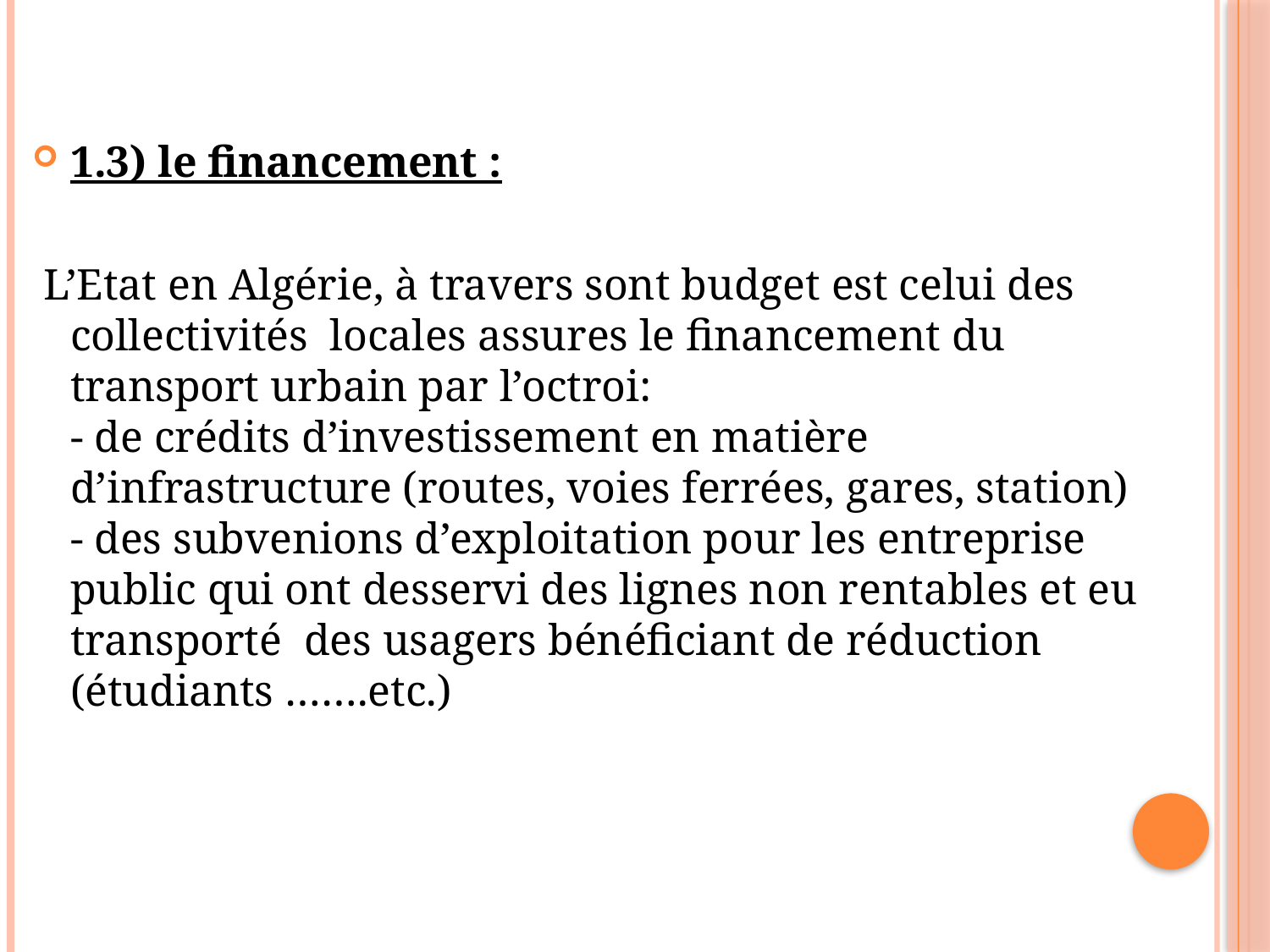

1.3) le financement :

 L’Etat en Algérie, à travers sont budget est celui des collectivités  locales assures le financement du transport urbain par l’octroi:
- de crédits d’investissement en matière d’infrastructure (routes, voies ferrées, gares, station)
- des subvenions d’exploitation pour les entreprise public qui ont desservi des lignes non rentables et eu transporté  des usagers bénéficiant de réduction (étudiants …….etc.)